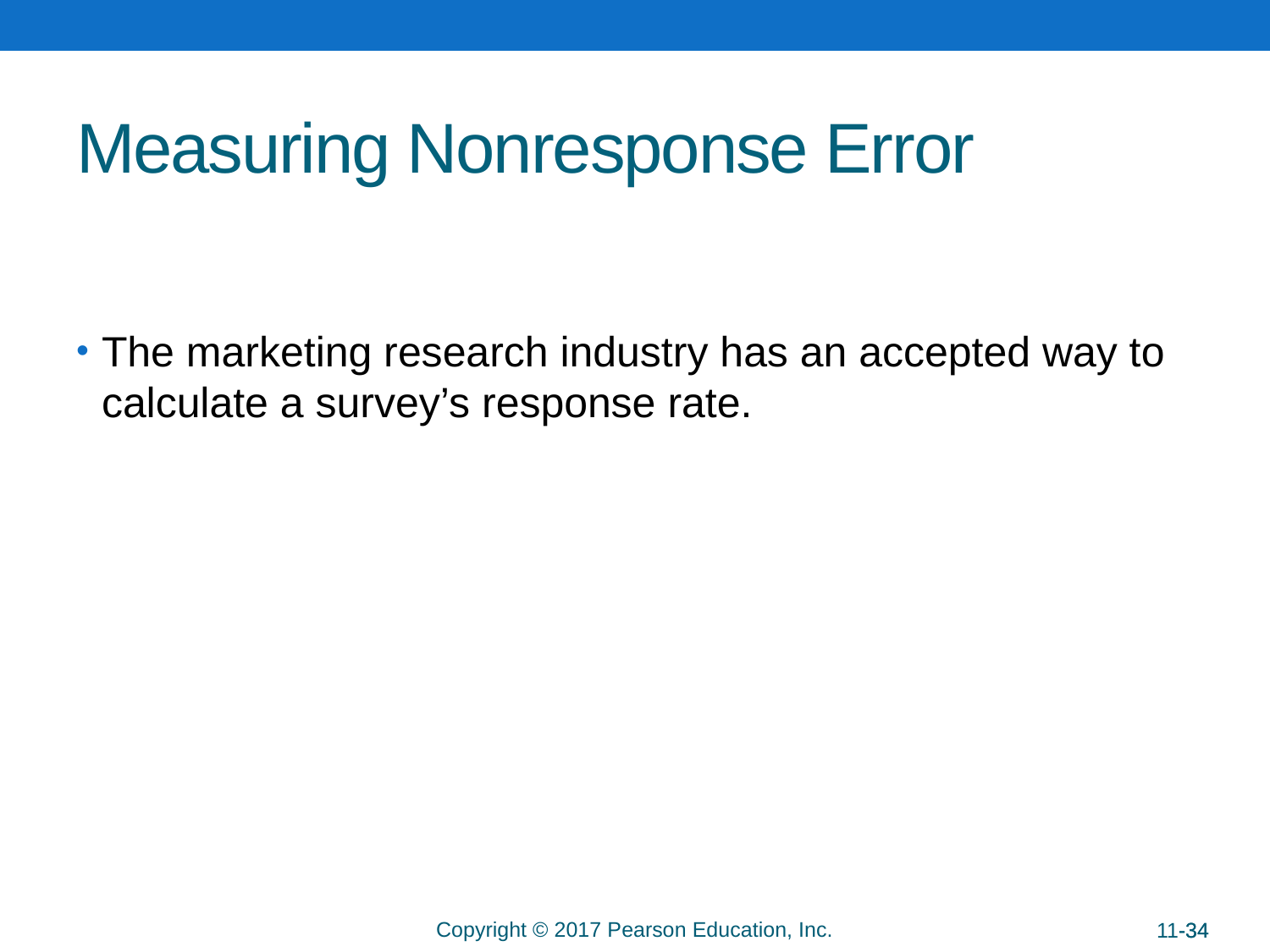

# Measuring Nonresponse Error
The marketing research industry has an accepted way to calculate a survey’s response rate.